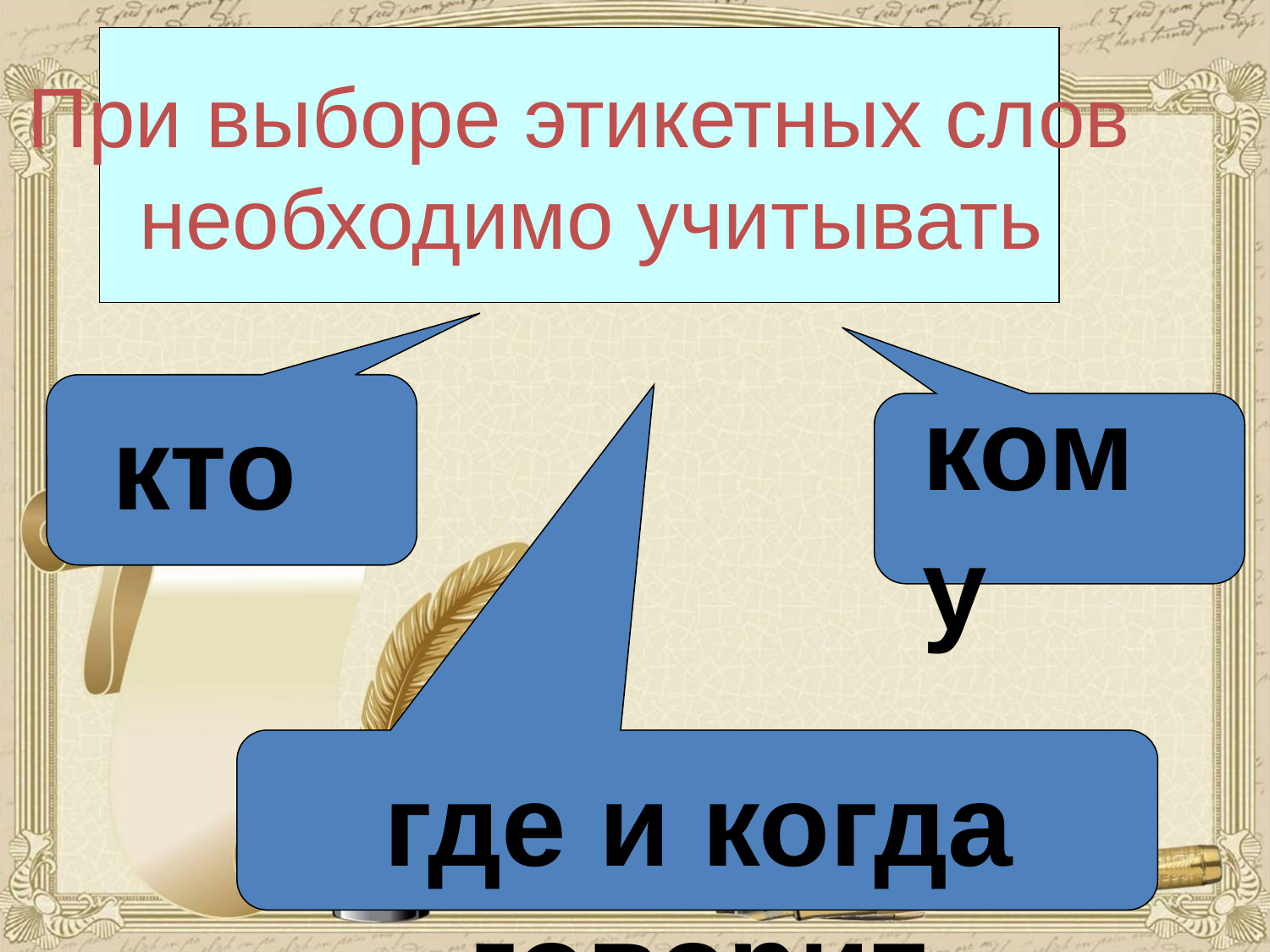

При выборе этикетных слов
 необходимо учитывать
кому

кто

где и когда говорит